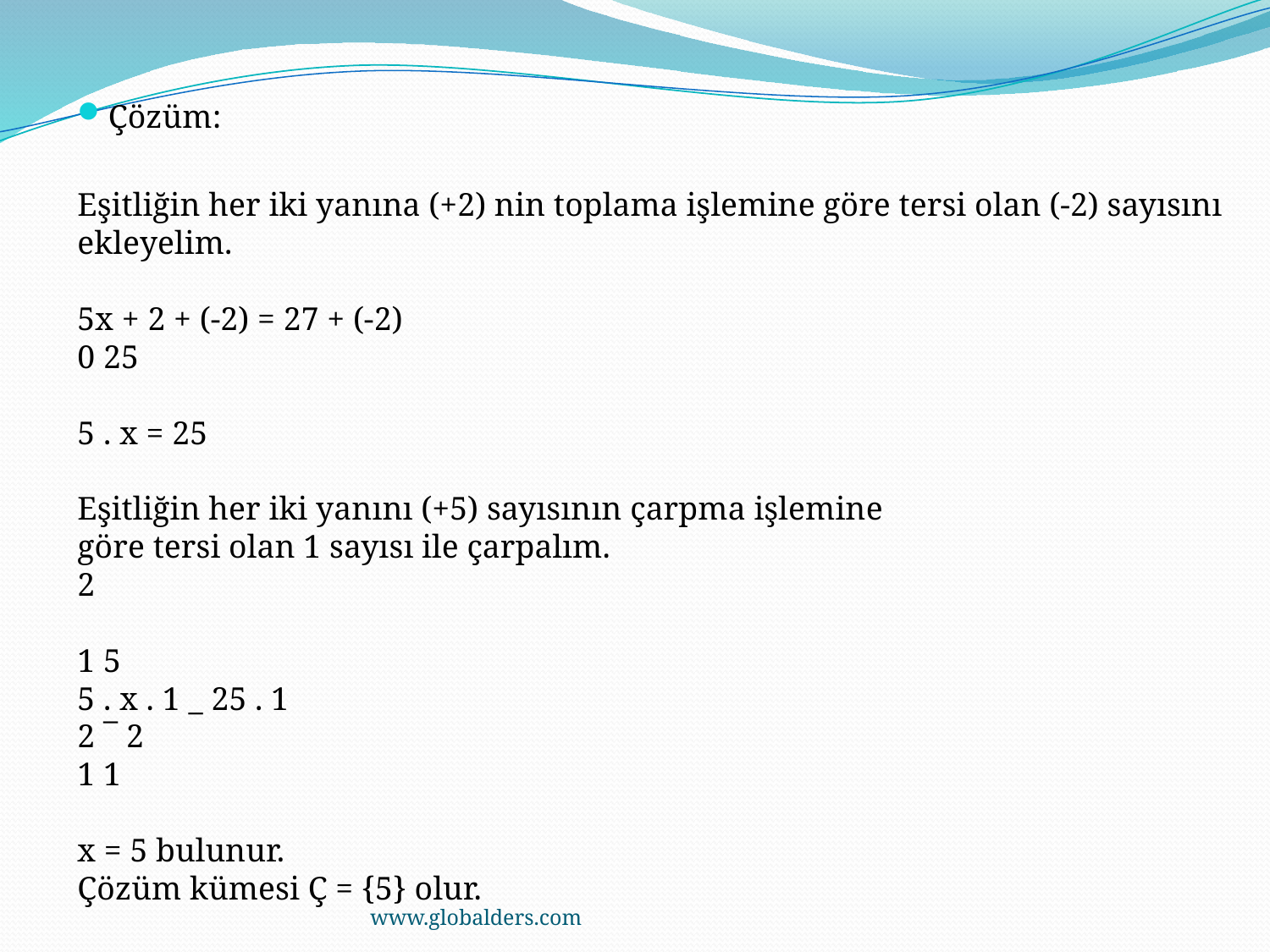

Çözüm:

Eşitliğin her iki yanına (+2) nin toplama işlemine göre tersi olan (-2) sayısını ekleyelim.
5x + 2 + (-2) = 27 + (-2)
0 25
5 . x = 25
Eşitliğin her iki yanını (+5) sayısının çarpma işlemine
göre tersi olan 1 sayısı ile çarpalım.
2
1 5
5 . x . 1 _ 25 . 1 
2 ¯ 2
1 1
x = 5 bulunur.
Çözüm kümesi Ç = {5} olur.
www.globalders.com